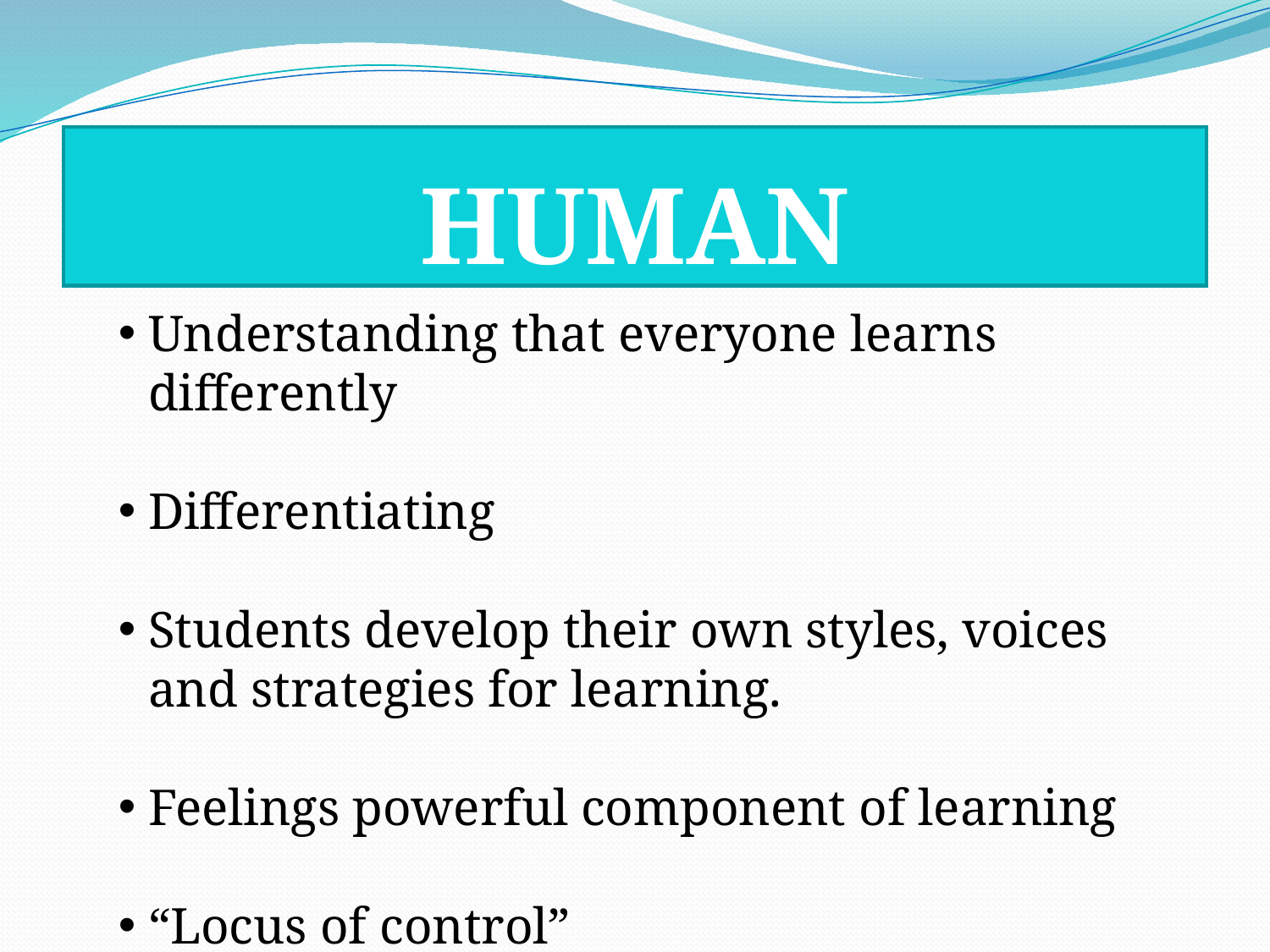

# HUMAN
Understanding that everyone learns differently

Differentiating

Students develop their own styles, voices and strategies for learning.

Feelings powerful component of learning

“Locus of control”